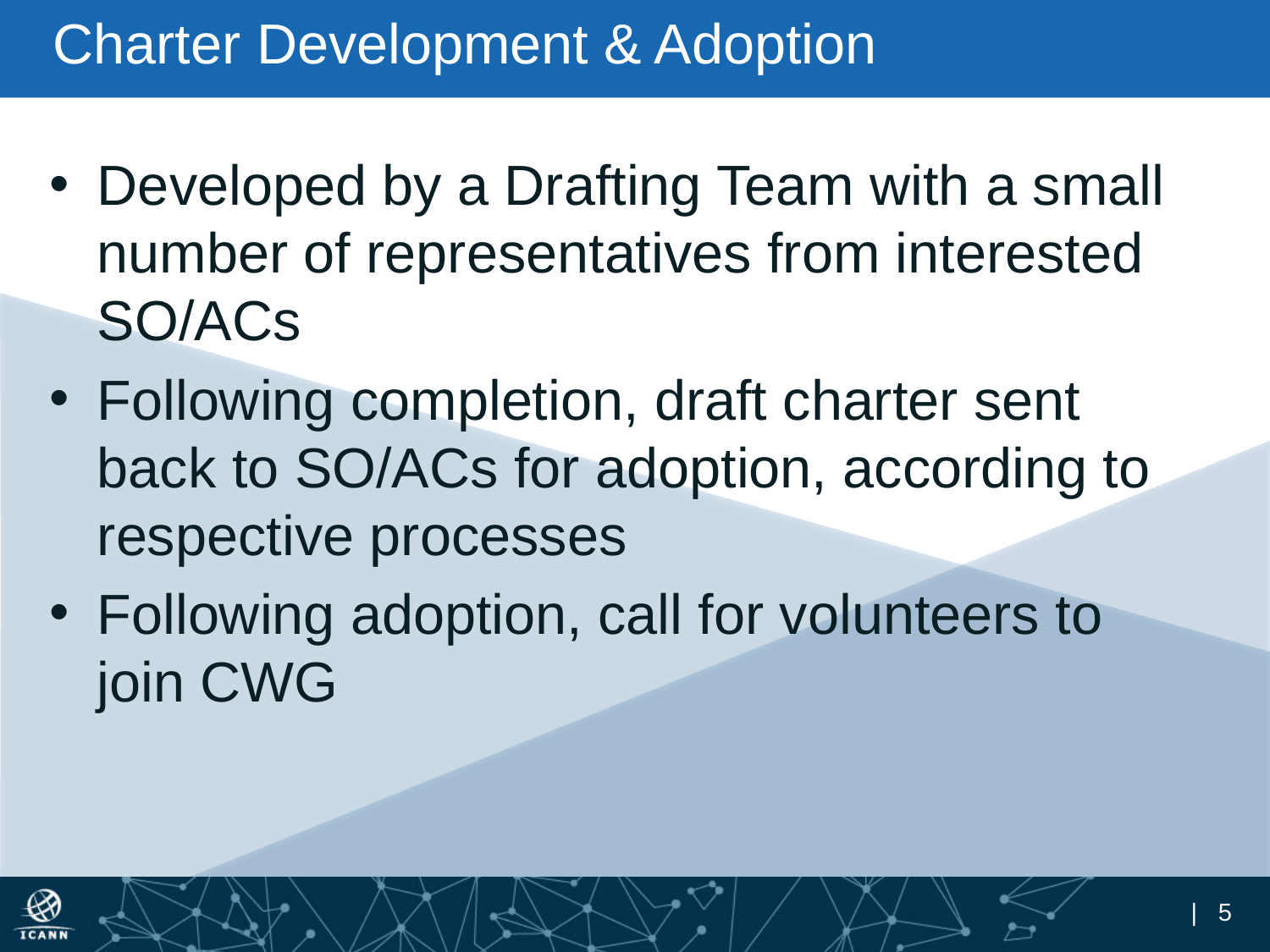

# Charter Development & Adoption
Developed by a Drafting Team with a small number of representatives from interested SO/ACs
Following completion, draft charter sent back to SO/ACs for adoption, according to respective processes
Following adoption, call for volunteers to join CWG